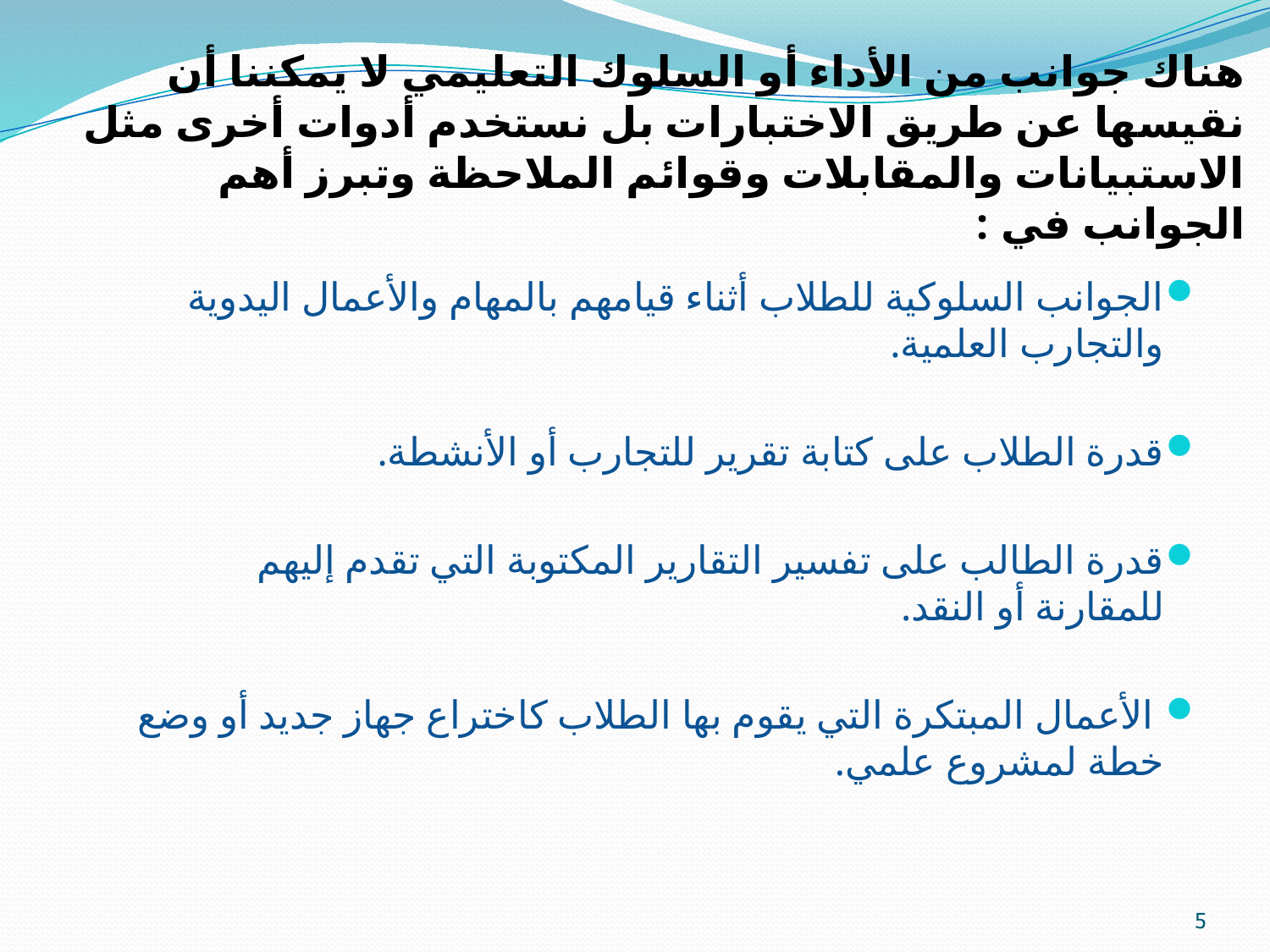

# هناك جوانب من الأداء أو السلوك التعليمي لا يمكننا أن نقيسها عن طريق الاختبارات بل نستخدم أدوات أخرى مثل الاستبيانات والمقابلات وقوائم الملاحظة وتبرز أهم الجوانب في :
الجوانب السلوكية للطلاب أثناء قيامهم بالمهام والأعمال اليدوية والتجارب العلمية.

قدرة الطلاب على كتابة تقرير للتجارب أو الأنشطة.

قدرة الطالب على تفسير التقارير المكتوبة التي تقدم إليهم للمقارنة أو النقد.

 الأعمال المبتكرة التي يقوم بها الطلاب كاختراع جهاز جديد أو وضع خطة لمشروع علمي.
5